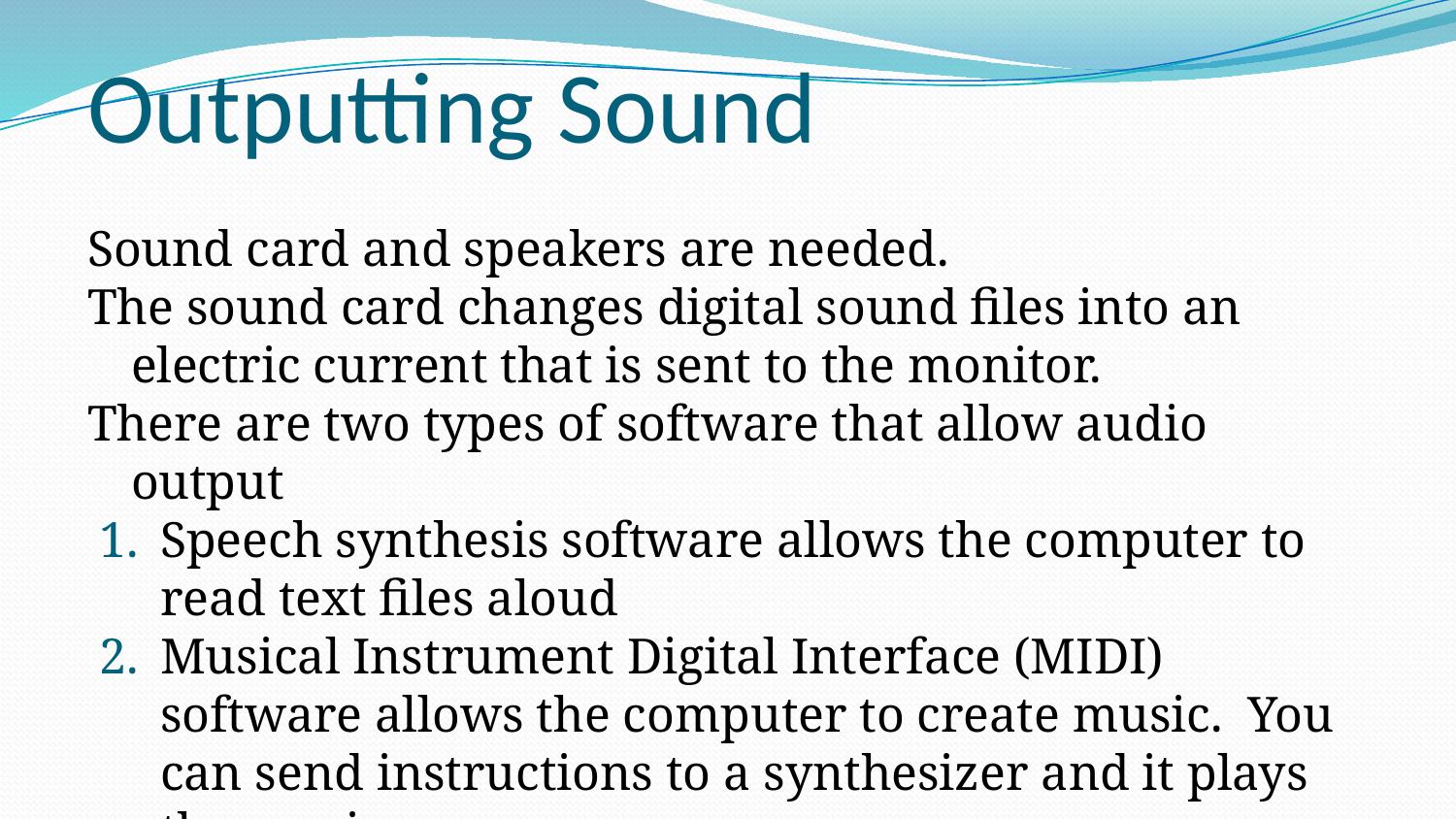

# Outputting Sound
Sound card and speakers are needed.
The sound card changes digital sound files into an electric current that is sent to the monitor.
There are two types of software that allow audio output
Speech synthesis software allows the computer to read text files aloud
Musical Instrument Digital Interface (MIDI) software allows the computer to create music.  You can send instructions to a synthesizer and it plays the music.